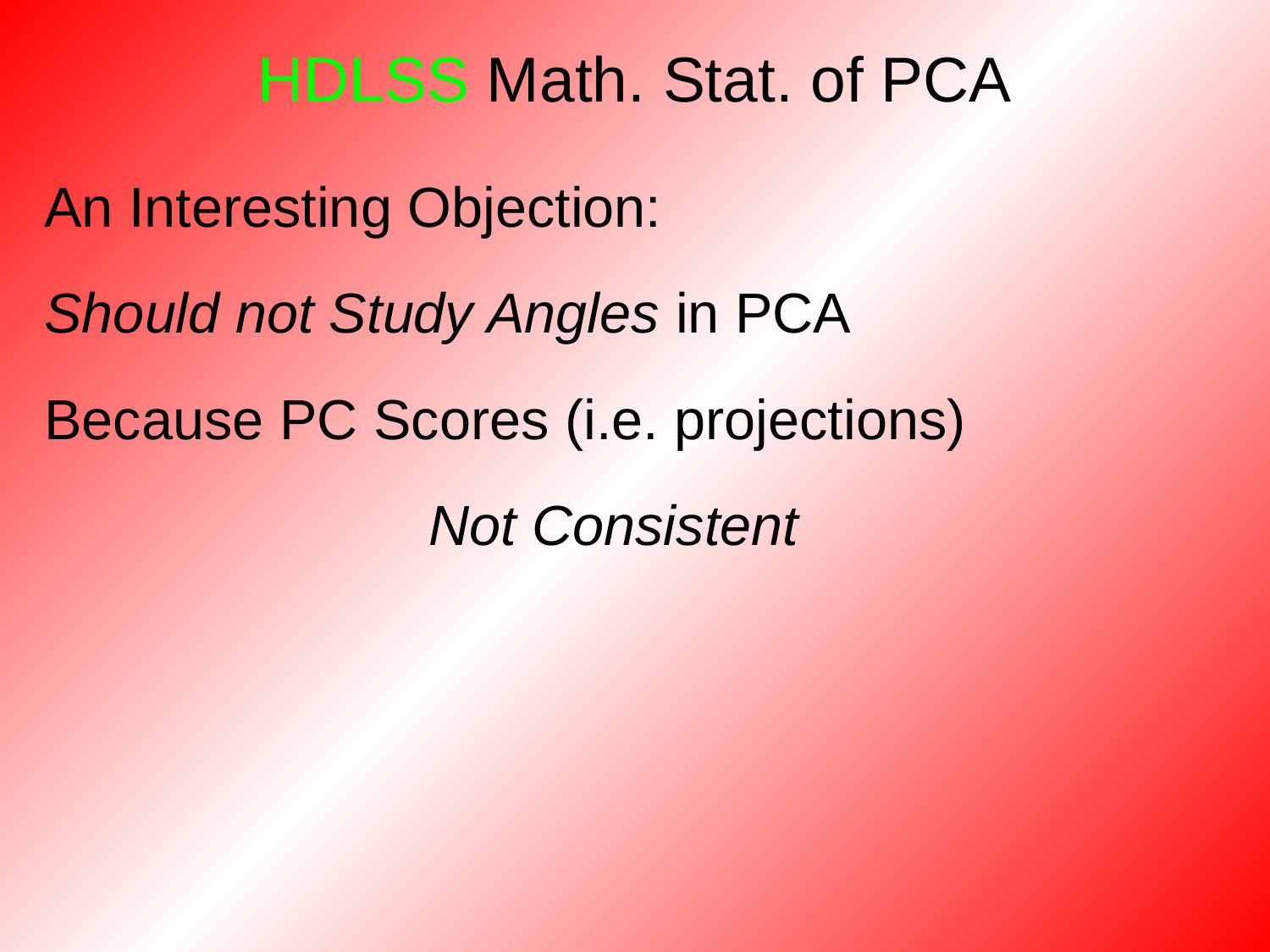

# HDLSS Math. Stat. of PCA
An Interesting Objection:
Should not Study Angles in PCA
Because PC Scores (i.e. projections)
Not Consistent